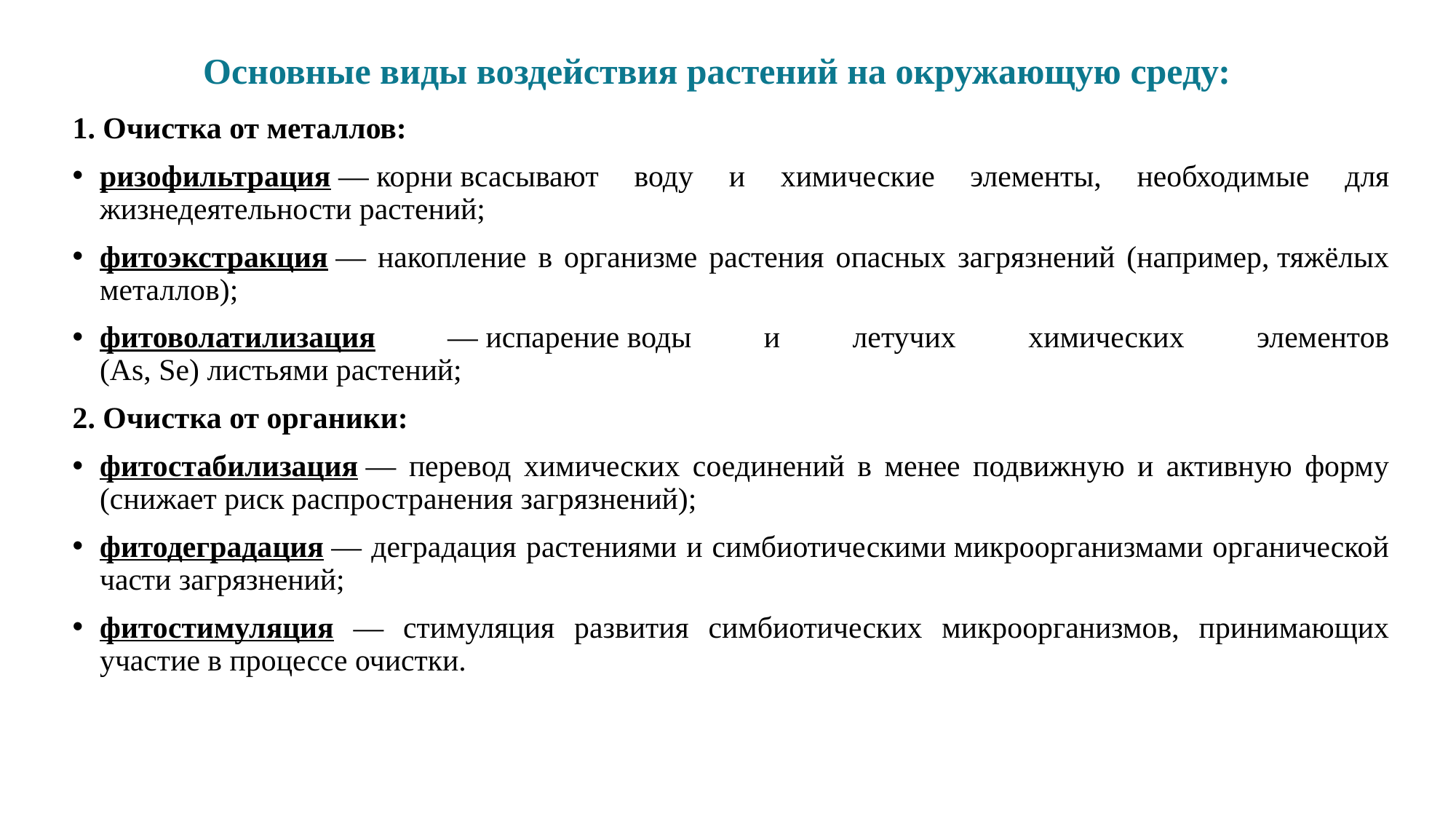

# Основные виды воздействия растений на окружающую среду:
1. Очистка от металлов:
ризофильтрация — корни всасывают воду и химические элементы, необходимые для жизнедеятельности растений;
фитоэкстракция — накопление в организме растения опасных загрязнений (например, тяжёлых металлов);
фитоволатилизация — испарение воды и летучих химических элементов (As, Se) листьями растений;
2. Очистка от органики:
фитостабилизация — перевод химических соединений в менее подвижную и активную форму (снижает риск распространения загрязнений);
фитодеградация — деградация растениями и симбиотическими микроорганизмами органической части загрязнений;
фитостимуляция — стимуляция развития симбиотических микроорганизмов, принимающих участие в процессе очистки.